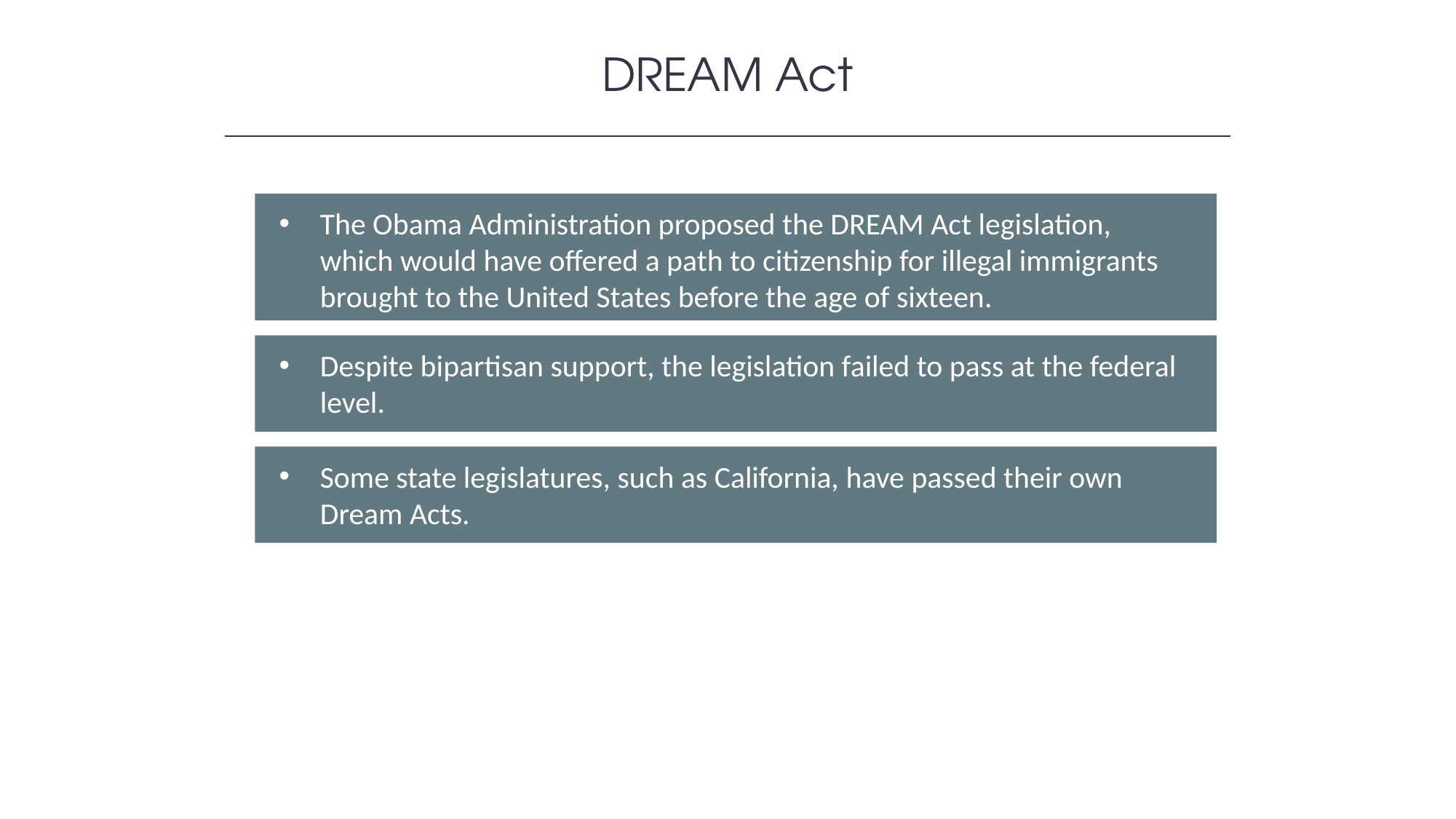

DREAM Act

The Obama Administration proposed the DREAM Act legislation, which would have offered a path to citizenship for illegal immigrants brought to the United States before the age of sixteen.

Despite bipartisan support, the legislation failed to pass at the federal level.

Some state legislatures, such as California, have passed their own Dream Acts.